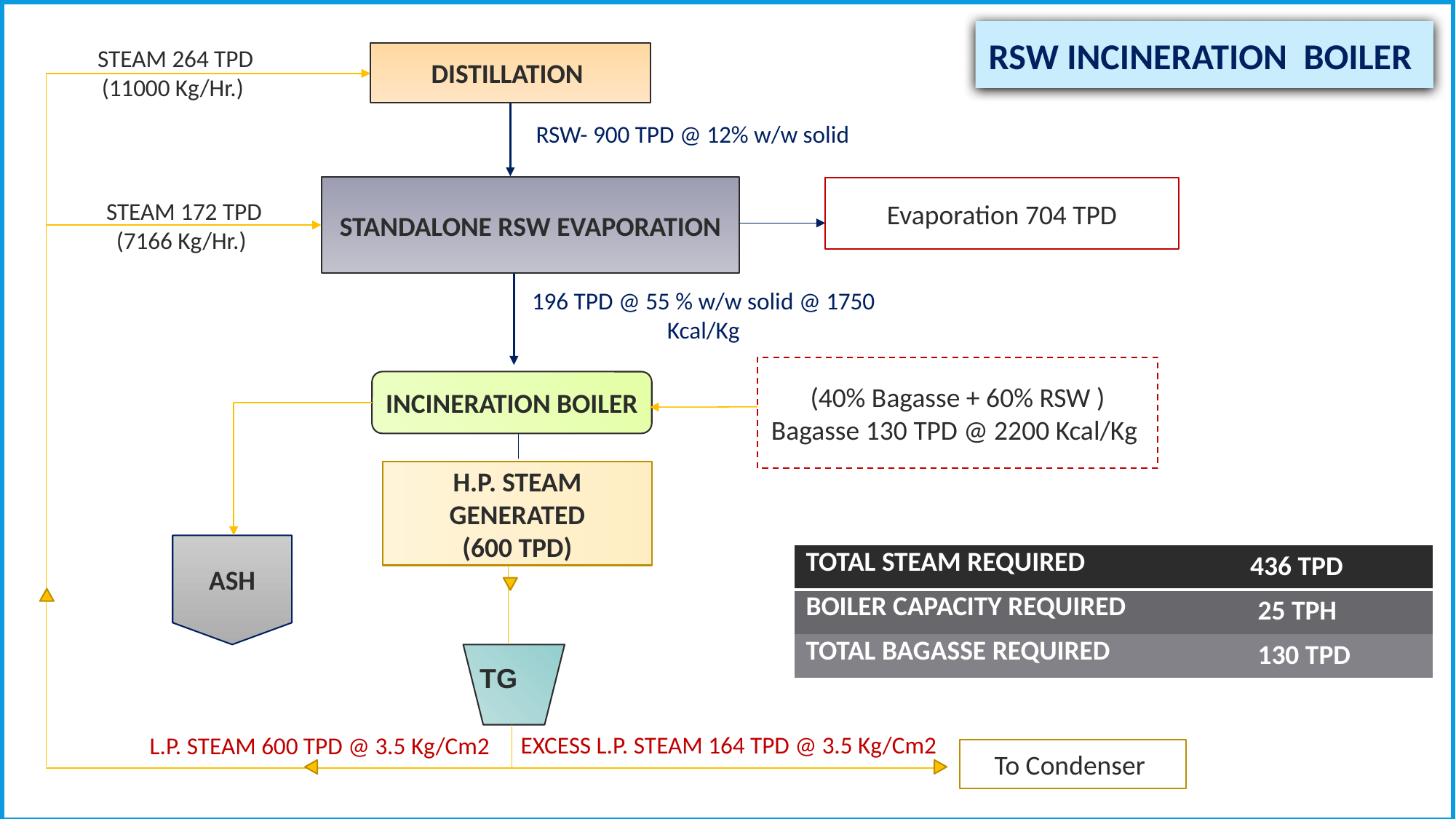

RSW INCINERATION  BOILER
STEAM 264 TPD
(11000 Kg/Hr.)
DISTILLATION
RSW- 900 TPD @ 12% w/w solid
 STANDALONE RSW EVAPORATION
Evaporation 704 TPD
STEAM 172 TPD
(7166 Kg/Hr.)
196 TPD @ 55 % w/w solid @ 1750 Kcal/Kg

(40% Bagasse + 60% RSW )
Bagasse 130 TPD @ 2200 Kcal/Kg

INCINERATION BOILER

H.P. STEAM
GENERATED
(600 TPD)

TG
EXCESS L.P. STEAM 164 TPD @ 3.5 Kg/Cm2
L.P. STEAM 600 TPD @ 3.5 Kg/Cm2
To Condenser

ASH
| TOTAL STEAM REQUIRED | 436 TPD |
| --- | --- |
| BOILER CAPACITY REQUIRED | 25 TPH |
| TOTAL BAGASSE REQUIRED | 130 TPD |